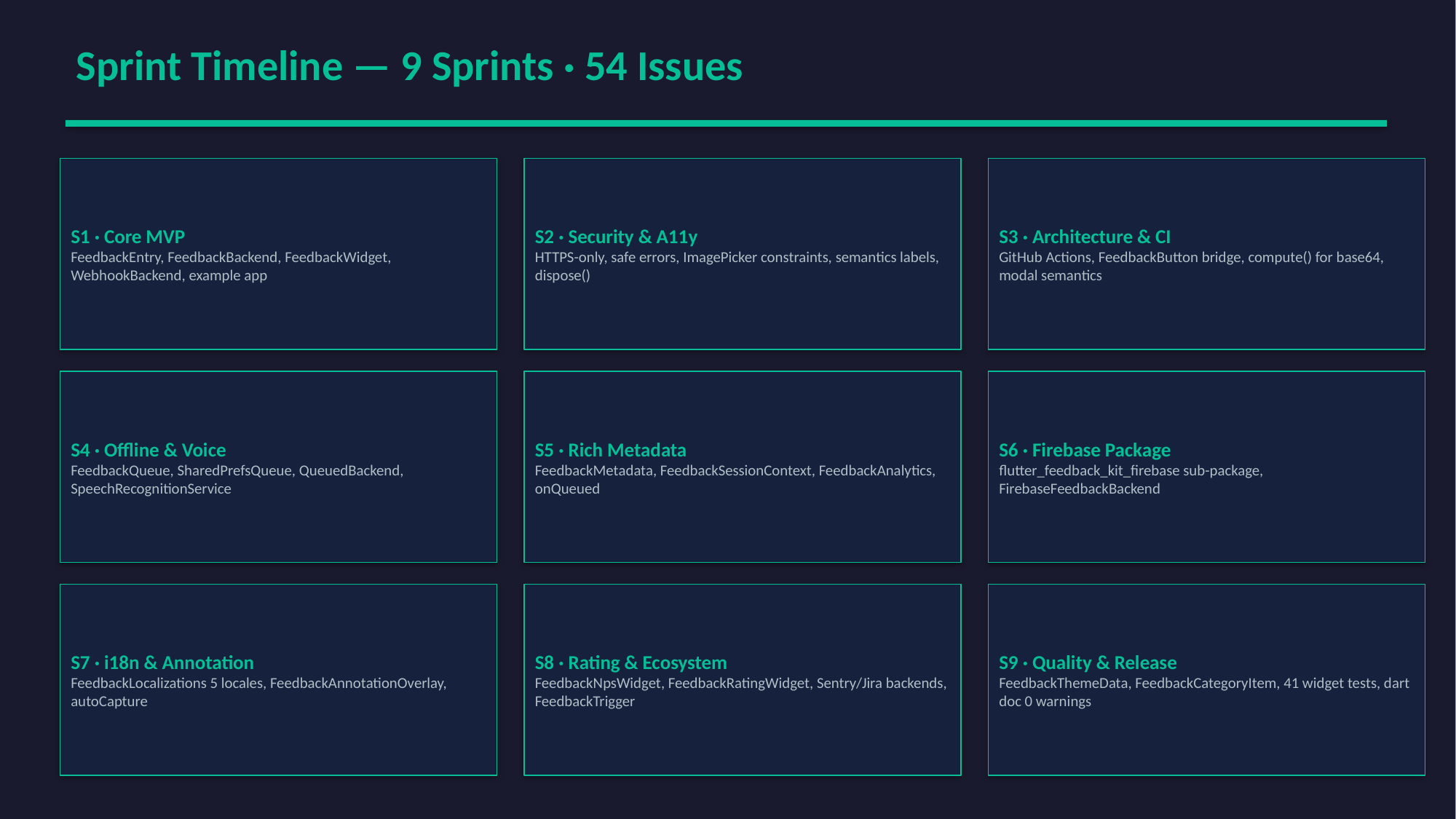

Sprint Timeline — 9 Sprints · 54 Issues

S1 · Core MVP
FeedbackEntry, FeedbackBackend, FeedbackWidget, WebhookBackend, example app
S2 · Security & A11y
HTTPS-only, safe errors, ImagePicker constraints, semantics labels, dispose()
S3 · Architecture & CI
GitHub Actions, FeedbackButton bridge, compute() for base64, modal semantics
S4 · Offline & Voice
FeedbackQueue, SharedPrefsQueue, QueuedBackend, SpeechRecognitionService
S5 · Rich Metadata
FeedbackMetadata, FeedbackSessionContext, FeedbackAnalytics, onQueued
S6 · Firebase Package
flutter_feedback_kit_firebase sub-package, FirebaseFeedbackBackend
S7 · i18n & Annotation
FeedbackLocalizations 5 locales, FeedbackAnnotationOverlay, autoCapture
S8 · Rating & Ecosystem
FeedbackNpsWidget, FeedbackRatingWidget, Sentry/Jira backends, FeedbackTrigger
S9 · Quality & Release
FeedbackThemeData, FeedbackCategoryItem, 41 widget tests, dart doc 0 warnings